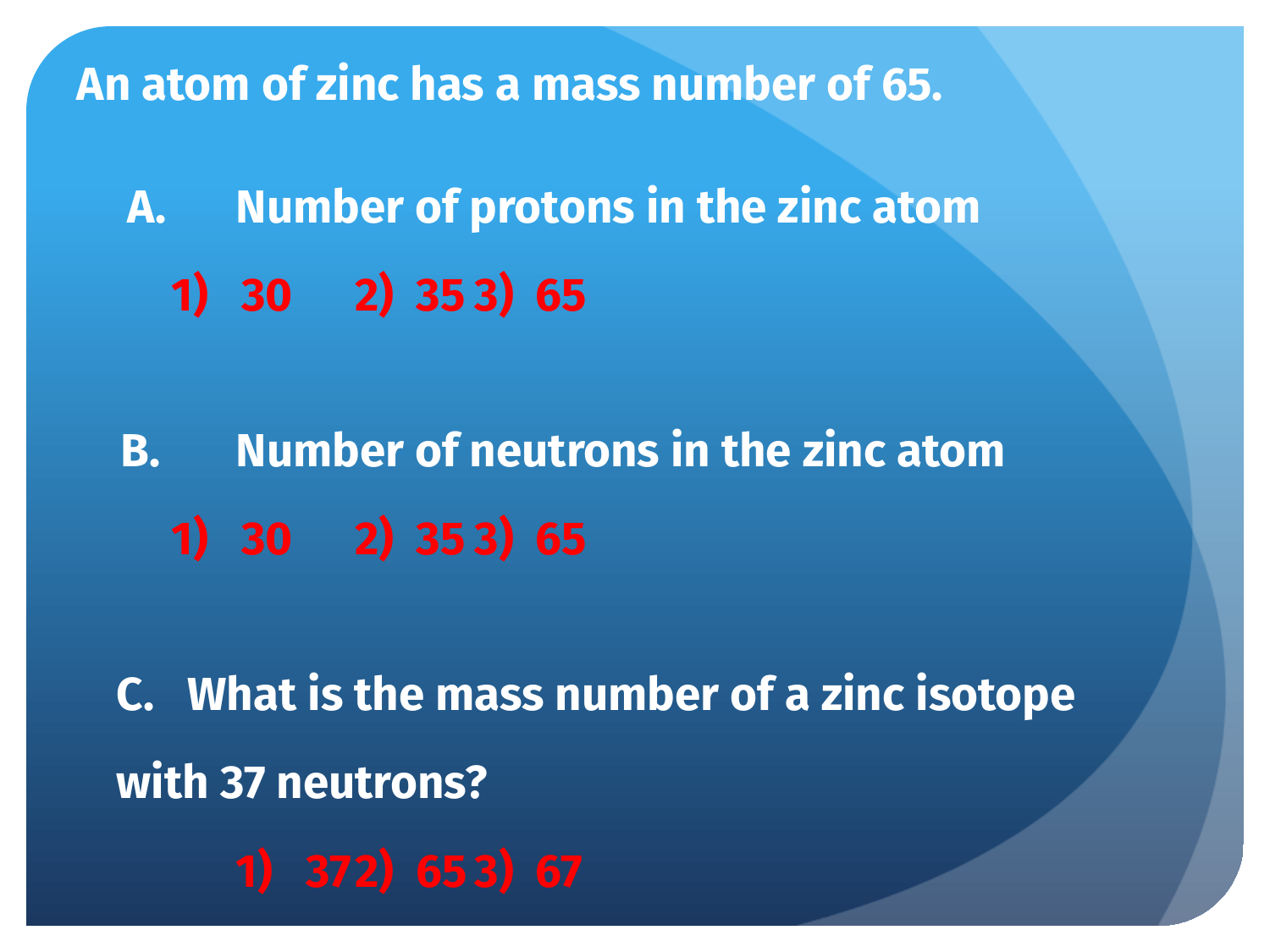

An atom of zinc has a mass number of 65.
	 A.	Number of protons in the zinc atom
	     1)   30		2)  35			3)  65

    B.	Number of neutrons in the zinc atom
	     1)   30		2)  35			3)  65

	C.   What is the mass number of a zinc isotope
		with 37 neutrons?
	 	1)   37		2)  65			3)  67